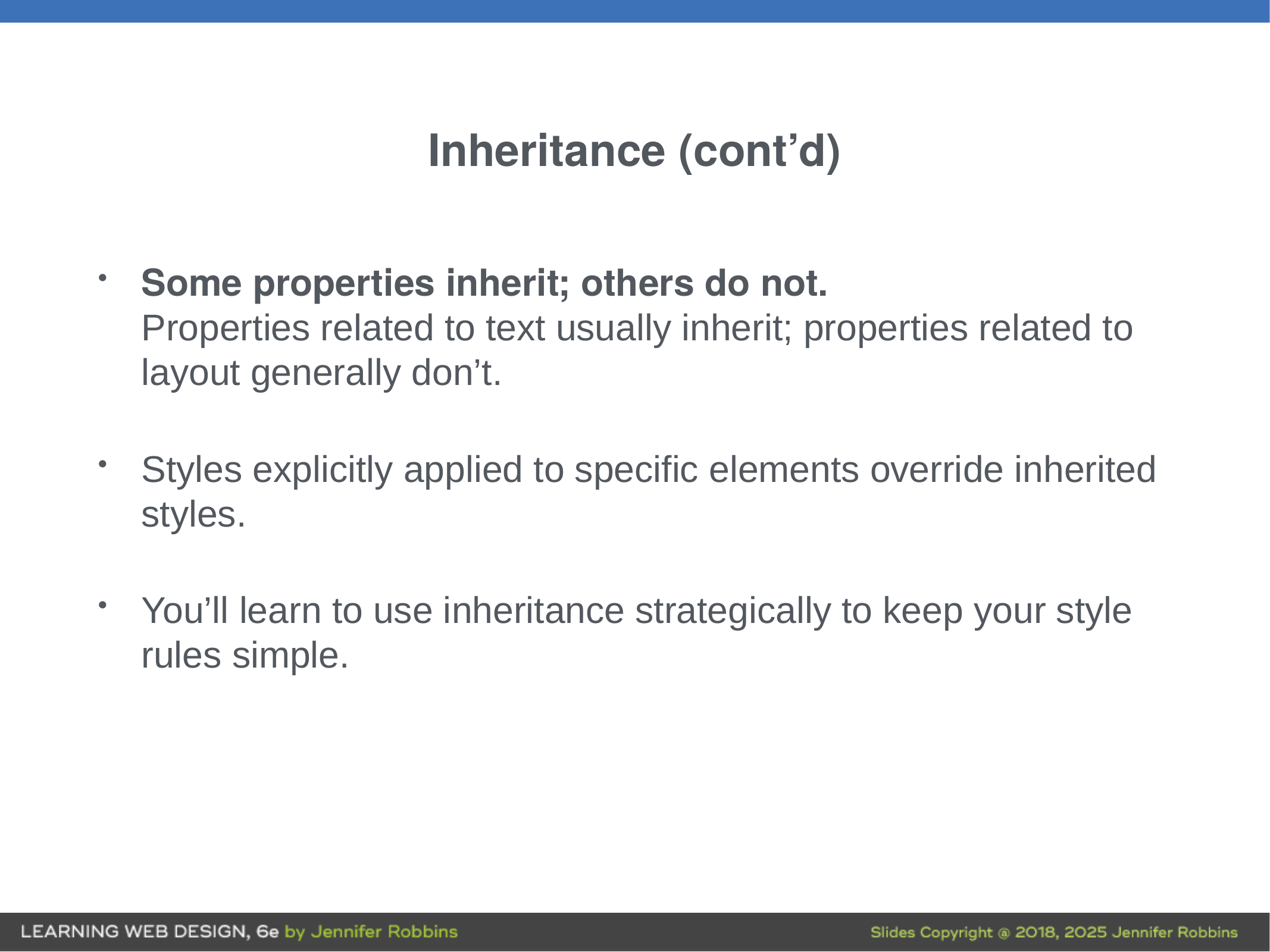

# Inheritance (cont’d)
Some properties inherit; others do not.
Properties related to text usually inherit; properties related to layout generally don’t.
Styles explicitly applied to specific elements override inherited styles.
You’ll learn to use inheritance strategically to keep your style rules simple.